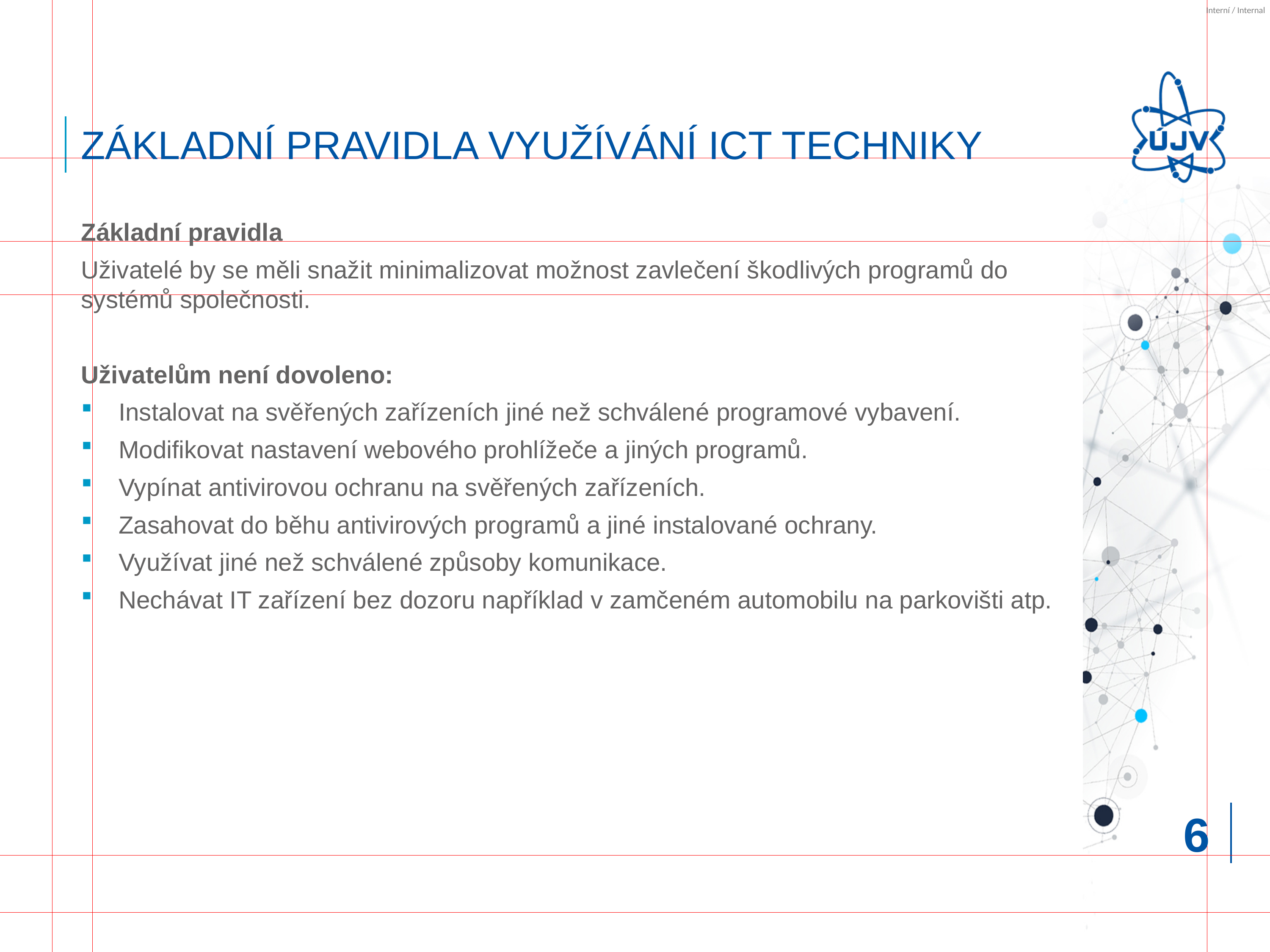

# Základní pravidla využívání ICT techniky
Základní pravidla
Uživatelé by se měli snažit minimalizovat možnost zavlečení škodlivých programů do systémů společnosti.

Uživatelům není dovoleno:
Instalovat na svěřených zařízeních jiné než schválené programové vybavení.
Modifikovat nastavení webového prohlížeče a jiných programů.
Vypínat antivirovou ochranu na svěřených zařízeních.
Zasahovat do běhu antivirových programů a jiné instalované ochrany.
Využívat jiné než schválené způsoby komunikace.
Nechávat IT zařízení bez dozoru například v zamčeném automobilu na parkovišti atp.

6